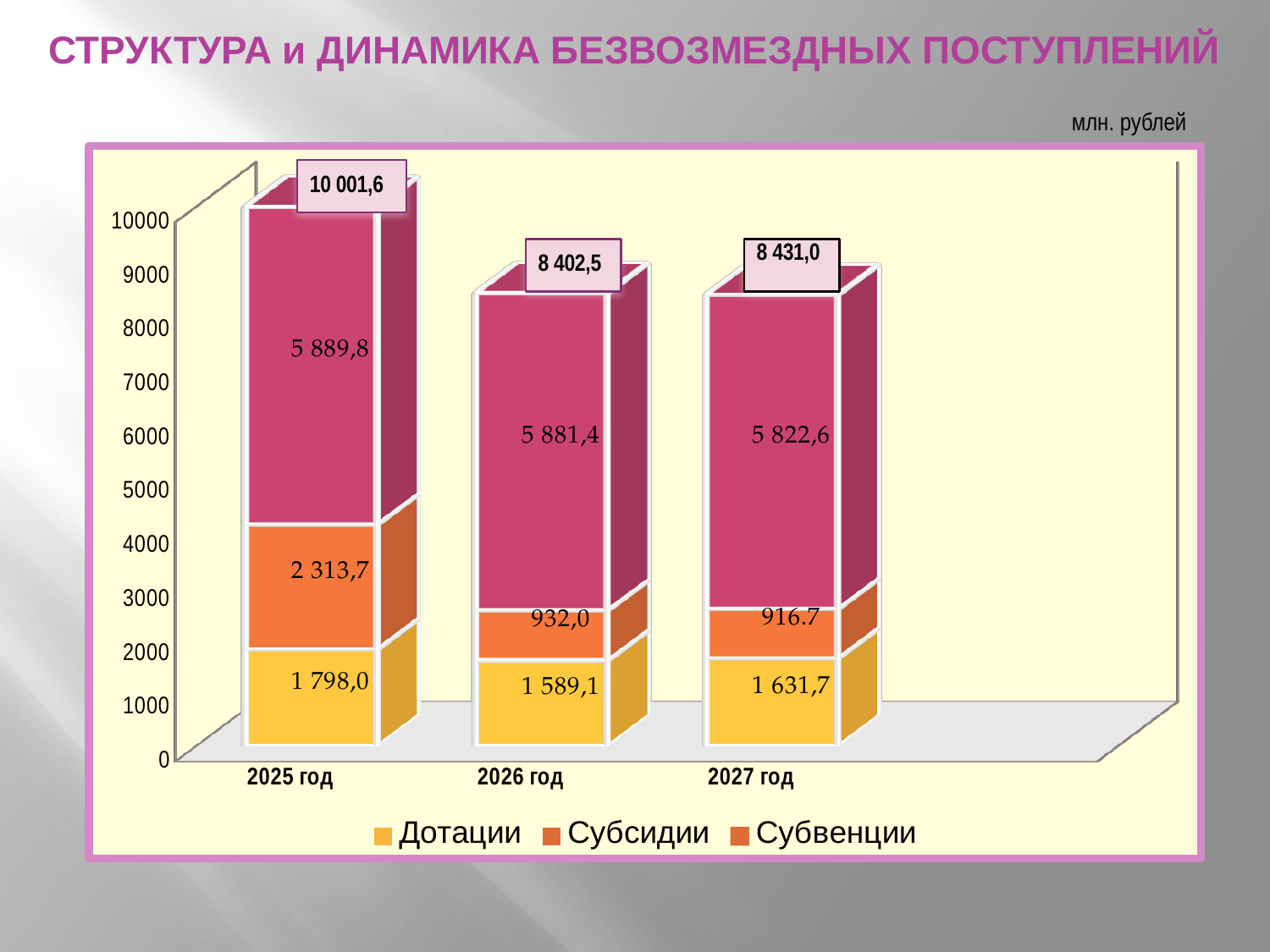

# СТРУКТУРА и ДИНАМИКА БЕЗВОЗМЕЗДНЫХ ПОСТУПЛЕНИЙ
млн. рублей

[unsupported chart]